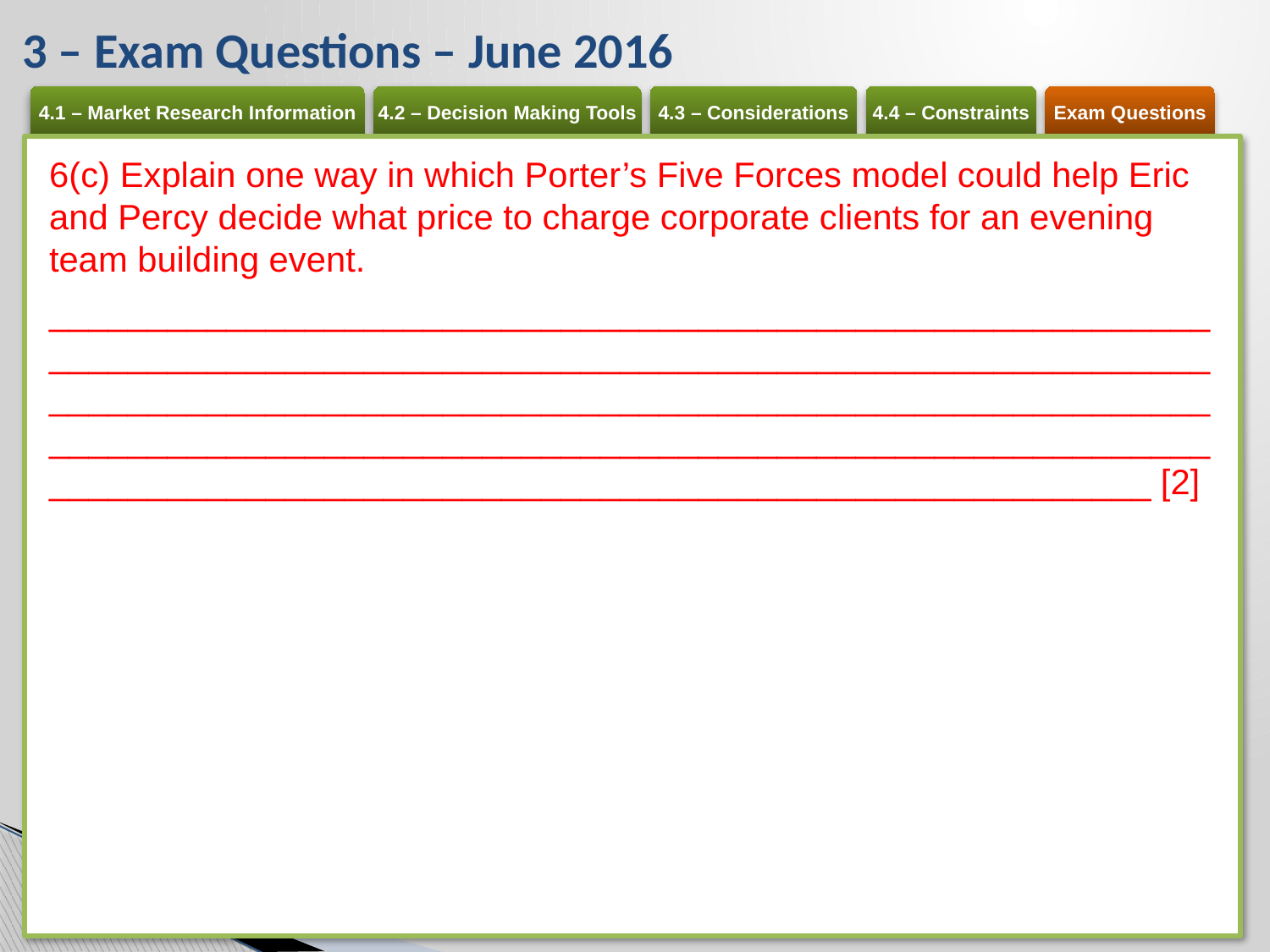

# 3 – Exam Questions – June 2016
6(c) Explain one way in which Porter’s Five Forces model could help Eric and Percy decide what price to charge corporate clients for an evening team building event.
____________________________________________________________________________________________________________________________________________________________________________________________________________________________________________________________________________________________________ [2]